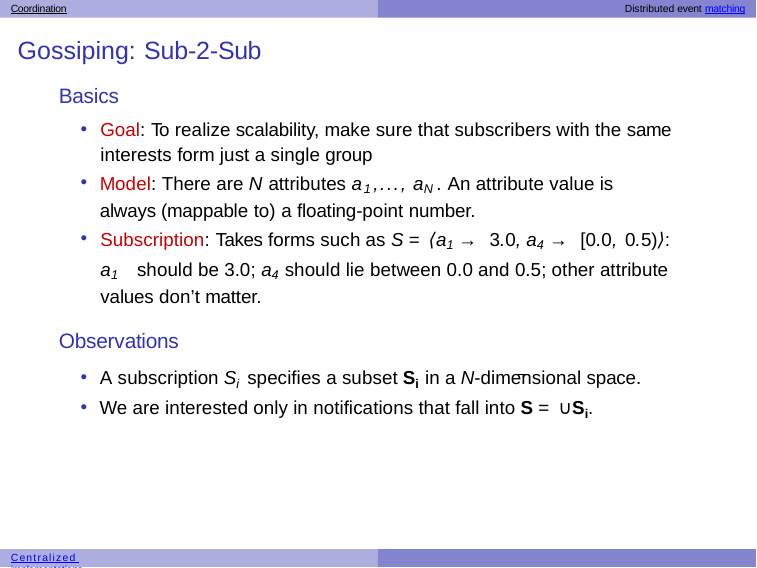

Coordination	Distributed event matching
# Gossiping: Sub-2-Sub
Basics
Goal: To realize scalability, make sure that subscribers with the same interests form just a single group
Model: There are N attributes a1,..., aN . An attribute value is always (mappable to) a floating-point number.
Subscription: Takes forms such as S = ⟨a1 → 3.0, a4 → [0.0, 0.5)⟩: a1 should be 3.0; a4 should lie between 0.0 and 0.5; other attribute values don’t matter.
Observations
A subscription Si specifies a subset Si in a N-dimensional space.
We are interested only in notifications that fall into S = ∪Si.

Centralized implementations